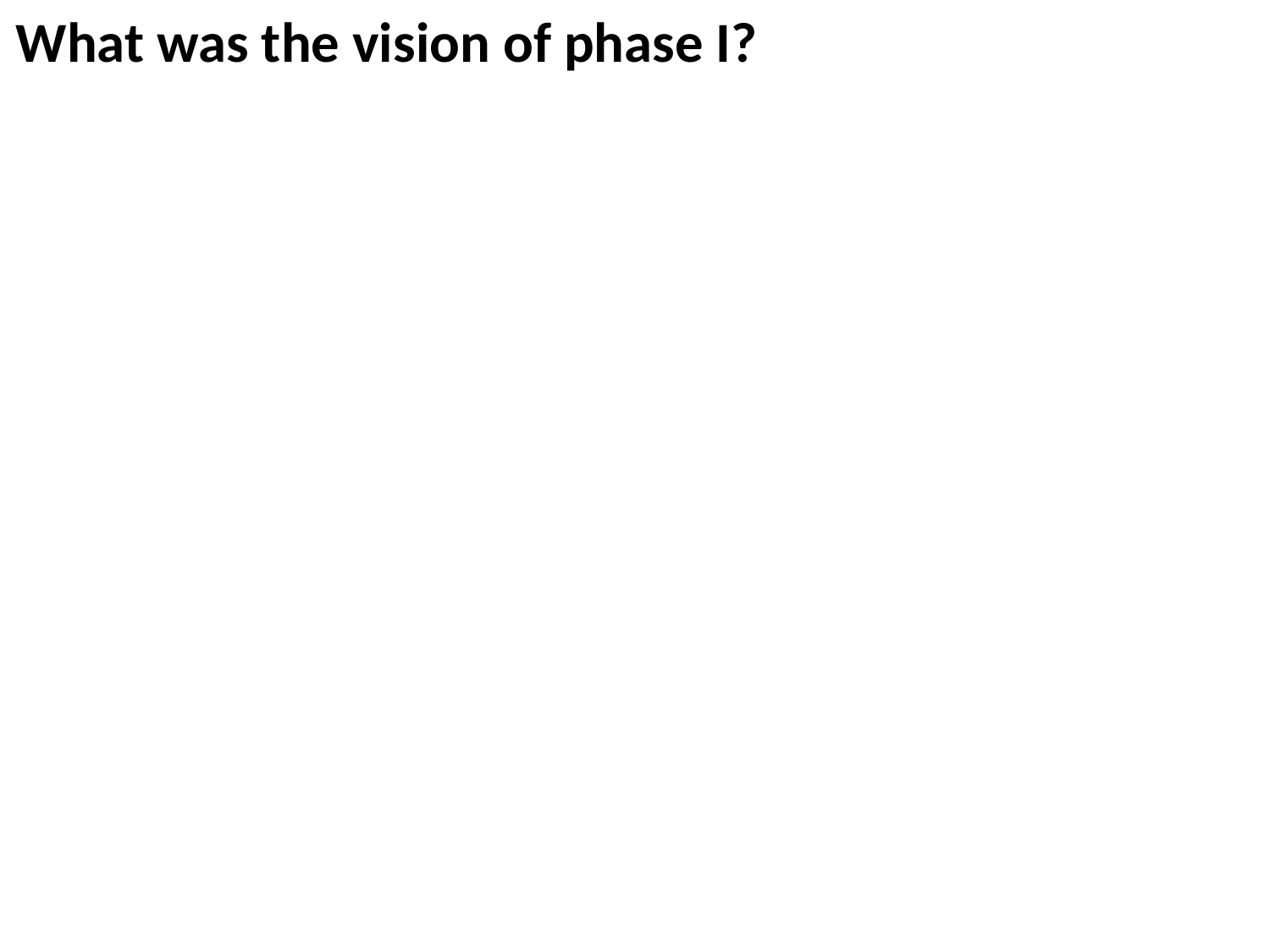

What was the vision of phase I?